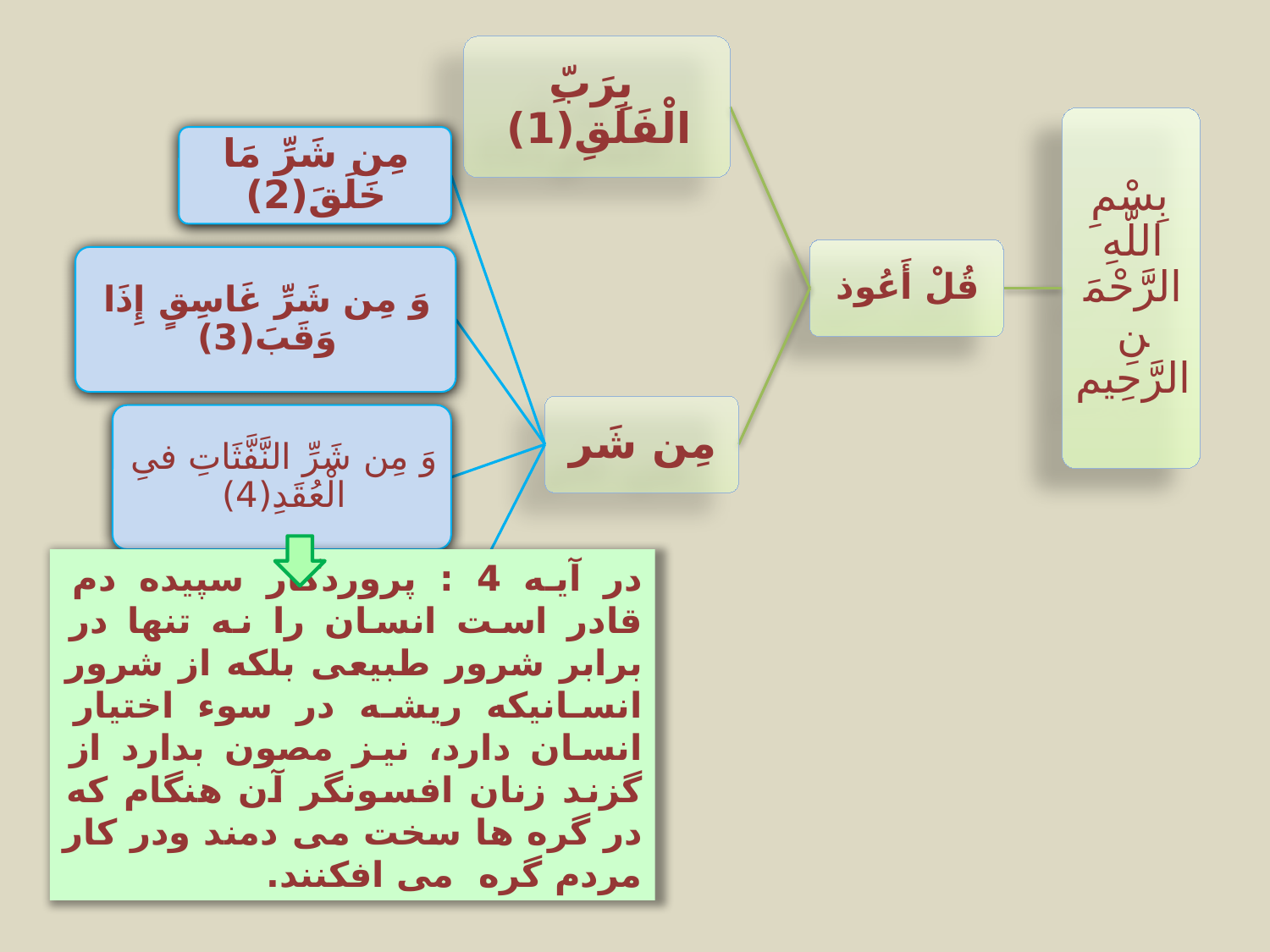

بِسْمِ اللَّهِ الرَّحْمَنِ الرَّحِيم

قُلْ أَعُوذ

 بِرَبّ‏ِ الْفَلَقِ(1)

مِن شَر

مِن شَرِّ مَا خَلَقَ(2)

وَ مِن شَرِّ غَاسِقٍ إِذَا وَقَبَ(3)

وَ مِن شَرِّ النَّفَّثَاتِ فىِ الْعُقَدِ(4)

وَ مِن شَرِّ حَاسِدٍ إِذَا حَسَدَ(5)

در آیه 4 : پروردگار سپیده دم قادر است انسان را نه تنها در برابر شرور طبیعی بلکه از شرور انسانیکه ریشه در سوء اختیار انسان دارد، نیز مصون بدارد از گزند زنان افسونگر آن هنگام که در گره ها سخت می دمند ودر کار مردم گره  می افکنند.